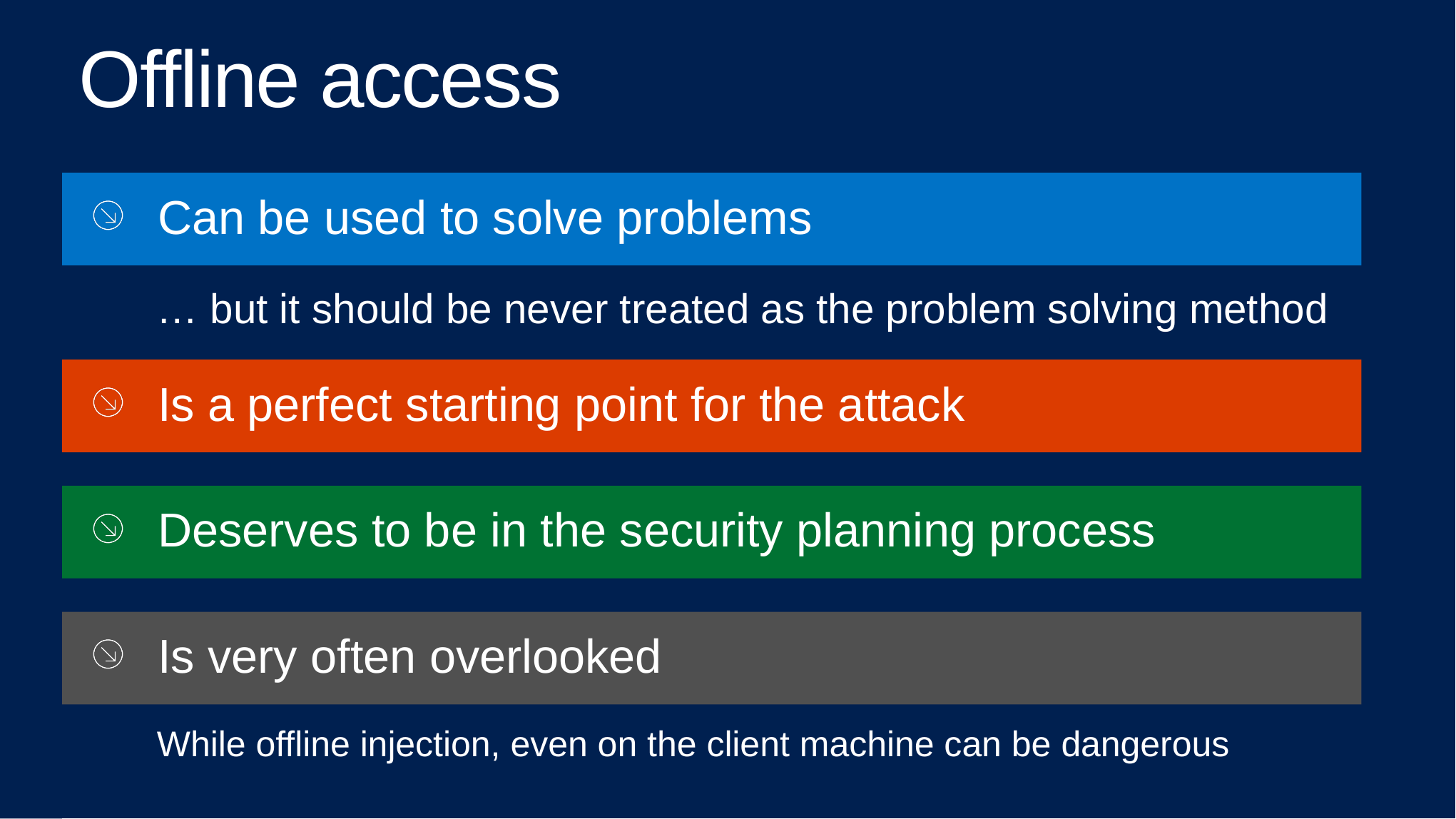

# Offline access

Can be used to solve problems
… but it should be never treated as the problem solving method

Is a perfect starting point for the attack

Deserves to be in the security planning process

Is very often overlooked
While offline injection, even on the client machine can be dangerous